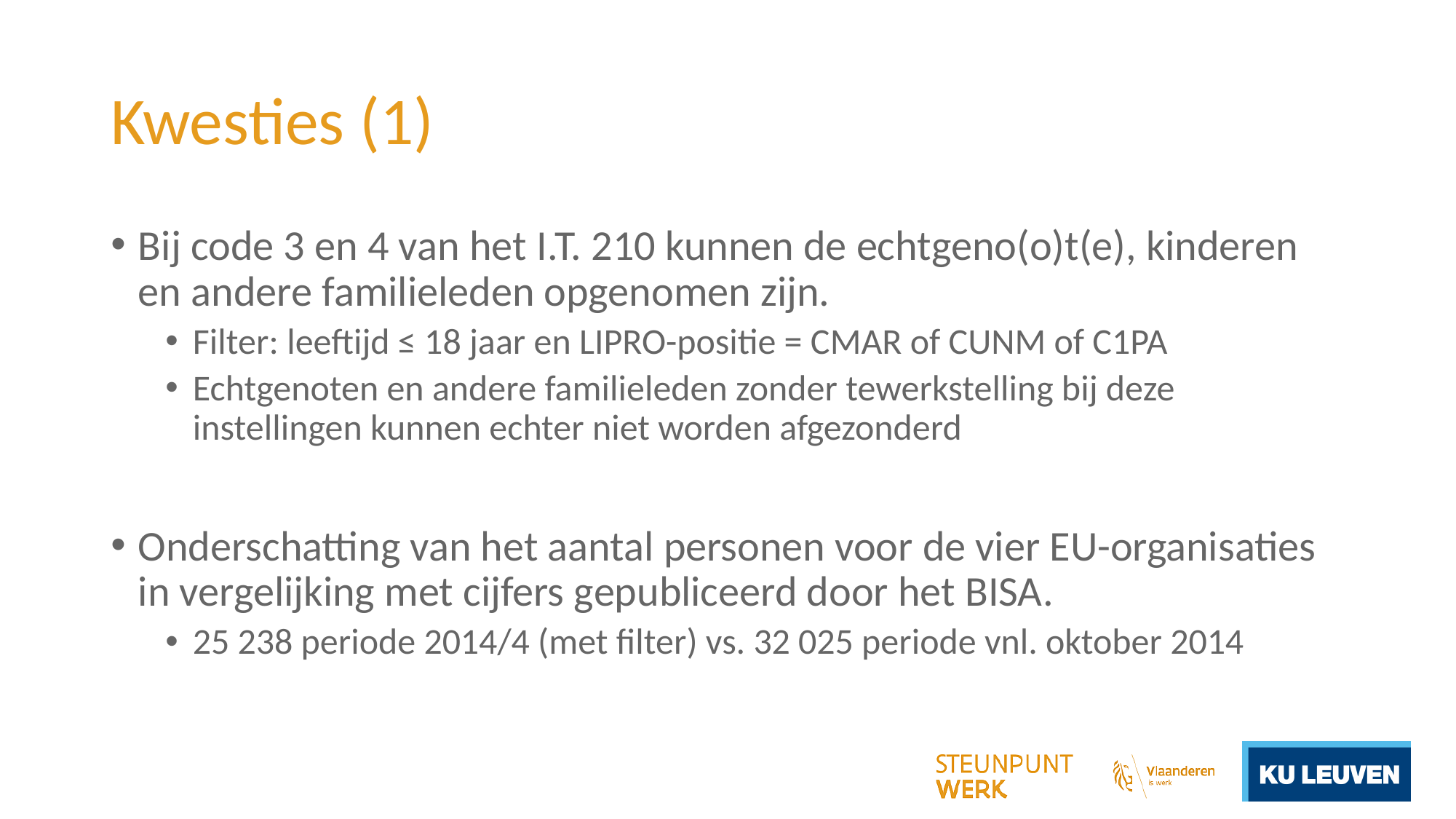

# Kwesties (1)
Bij code 3 en 4 van het I.T. 210 kunnen de echtgeno(o)t(e), kinderen en andere familieleden opgenomen zijn.
Filter: leeftijd ≤ 18 jaar en LIPRO-positie = CMAR of CUNM of C1PA
Echtgenoten en andere familieleden zonder tewerkstelling bij deze instellingen kunnen echter niet worden afgezonderd

Onderschatting van het aantal personen voor de vier EU-organisaties in vergelijking met cijfers gepubliceerd door het BISA.
25 238 periode 2014/4 (met filter) vs. 32 025 periode vnl. oktober 2014